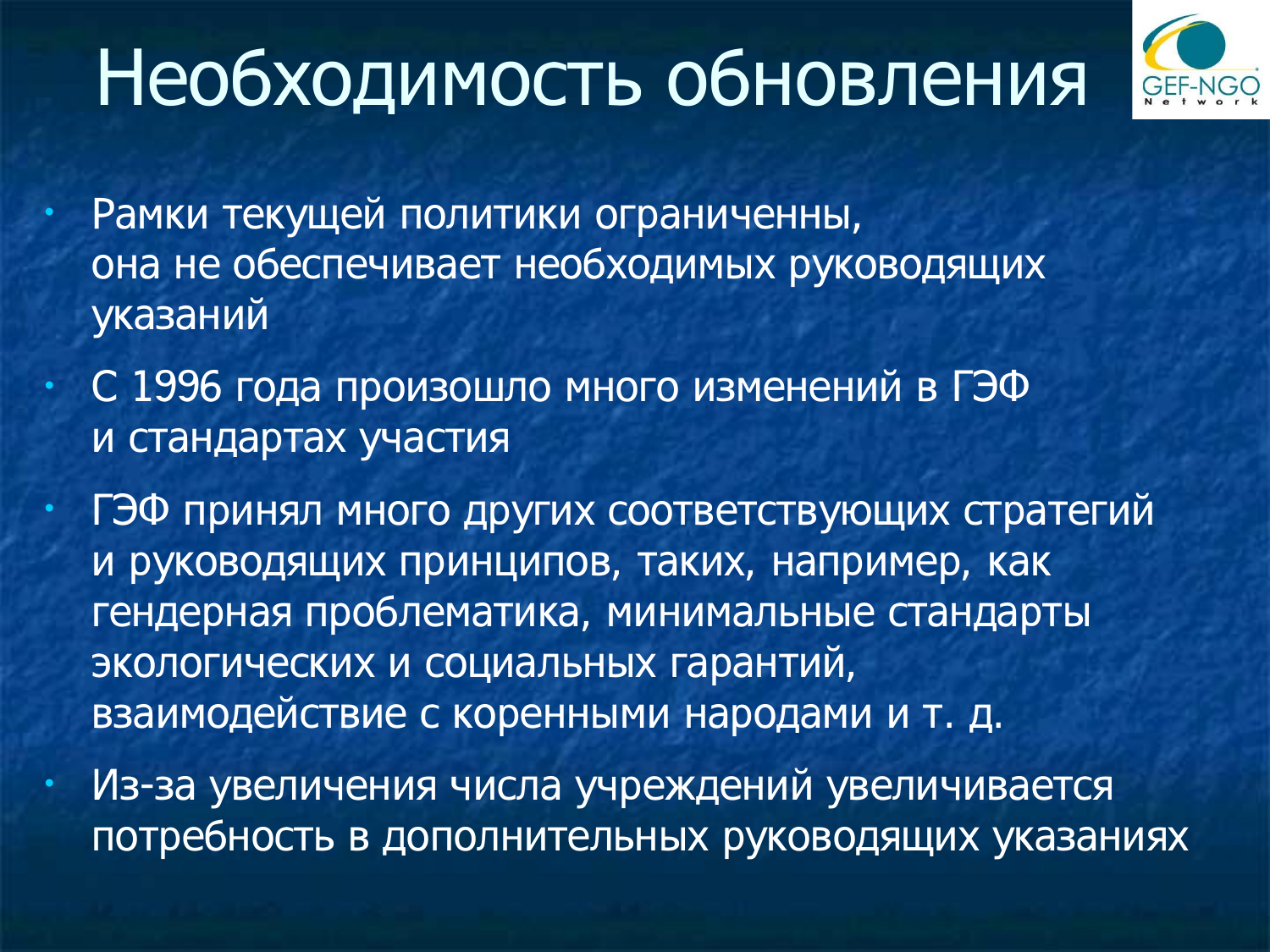

# Необходимость обновления
Рамки текущей политики ограниченны,
она не обеспечивает необходимых руководящих указаний
С 1996 года произошло много изменений в ГЭФ
и стандартах участия
ГЭФ принял много других соответствующих стратегий
и руководящих принципов, таких, например, как гендерная проблематика, минимальные стандарты экологических и социальных гарантий,
взаимодействие с коренными народами и т. д.
Из-за увеличения числа учреждений увеличивается потребность в дополнительных руководящих указаниях